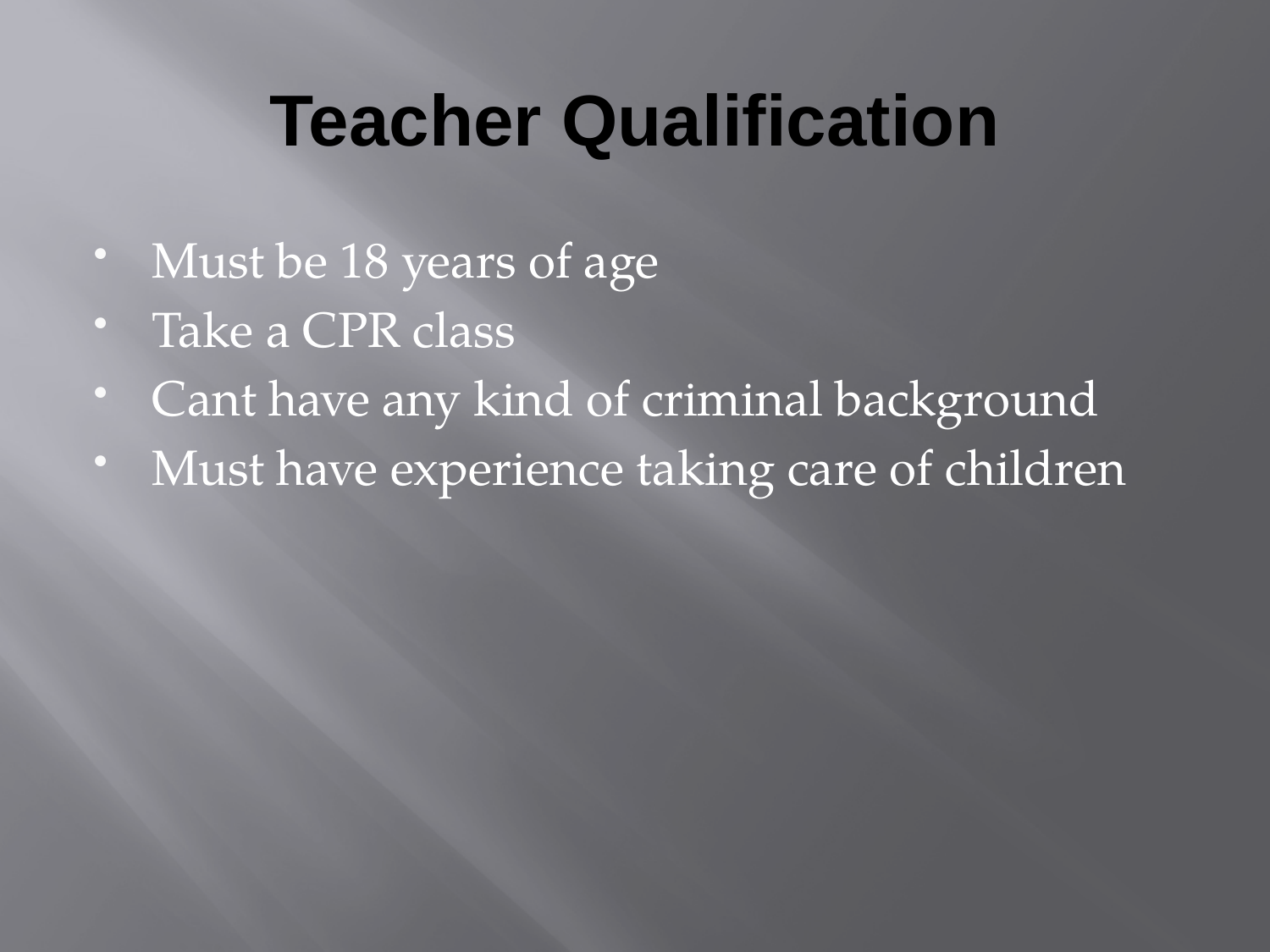

# Teacher Qualification
Must be 18 years of age
Take a CPR class
Cant have any kind of criminal background
Must have experience taking care of children